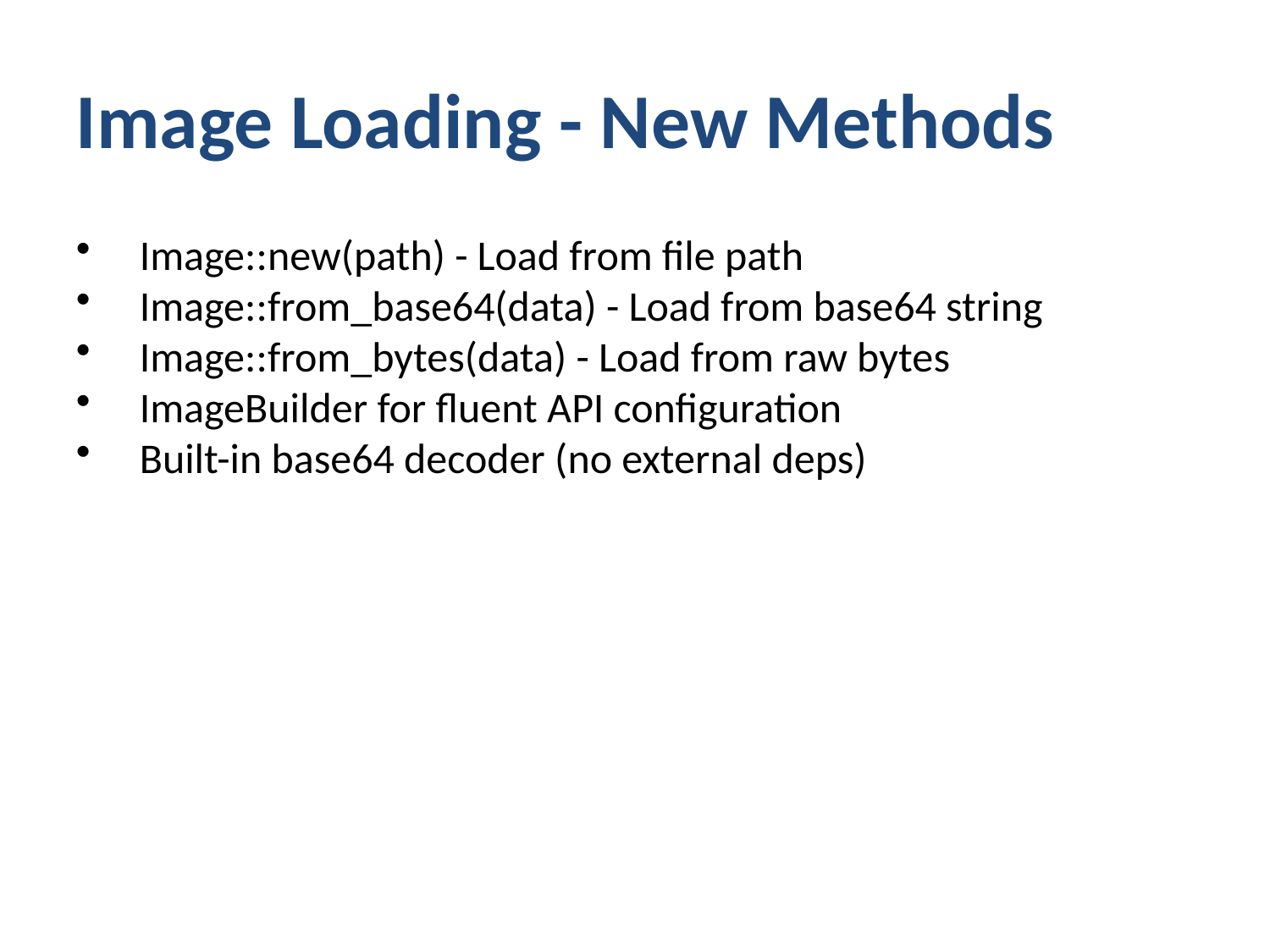

Image Loading - New Methods
Image::new(path) - Load from file path
Image::from_base64(data) - Load from base64 string
Image::from_bytes(data) - Load from raw bytes
ImageBuilder for fluent API configuration
Built-in base64 decoder (no external deps)